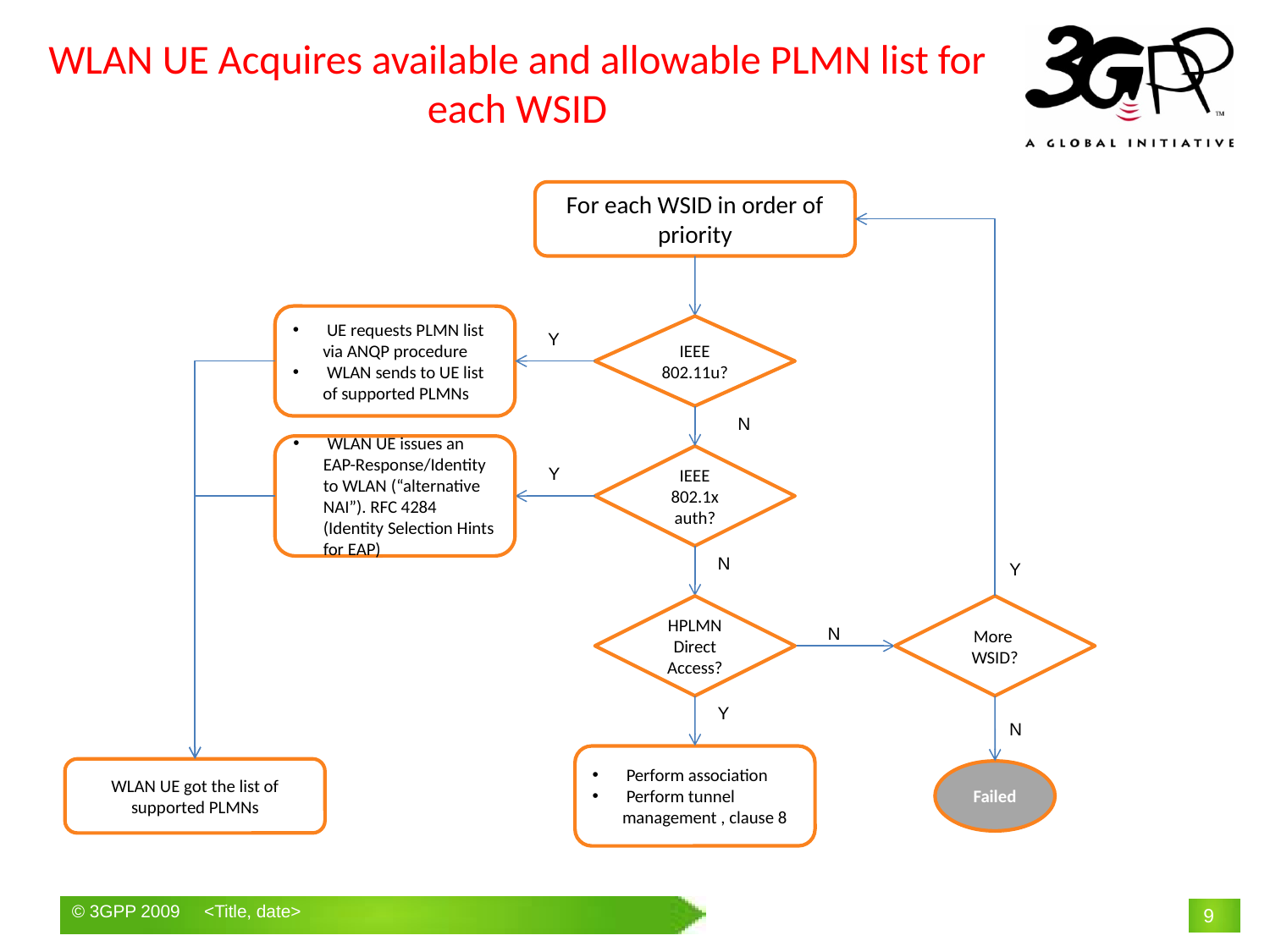

# WLAN UE Acquires available and allowable PLMN list for each WSID
For each WSID in order of priority
 UE requests PLMN list via ANQP procedure
 WLAN sends to UE list of supported PLMNs
IEEE 802.11u?
Y
N
 WLAN UE issues an EAP-Response/Identity to WLAN (“alternative NAI”). RFC 4284 (Identity Selection Hints for EAP)
IEEE 802.1x auth?
Y
N
Y
HPLMN Direct Access?
More  WSID?
N
Y
N
 Perform association
 Perform tunnel management , clause 8
WLAN UE got the list of supported PLMNs
Failed